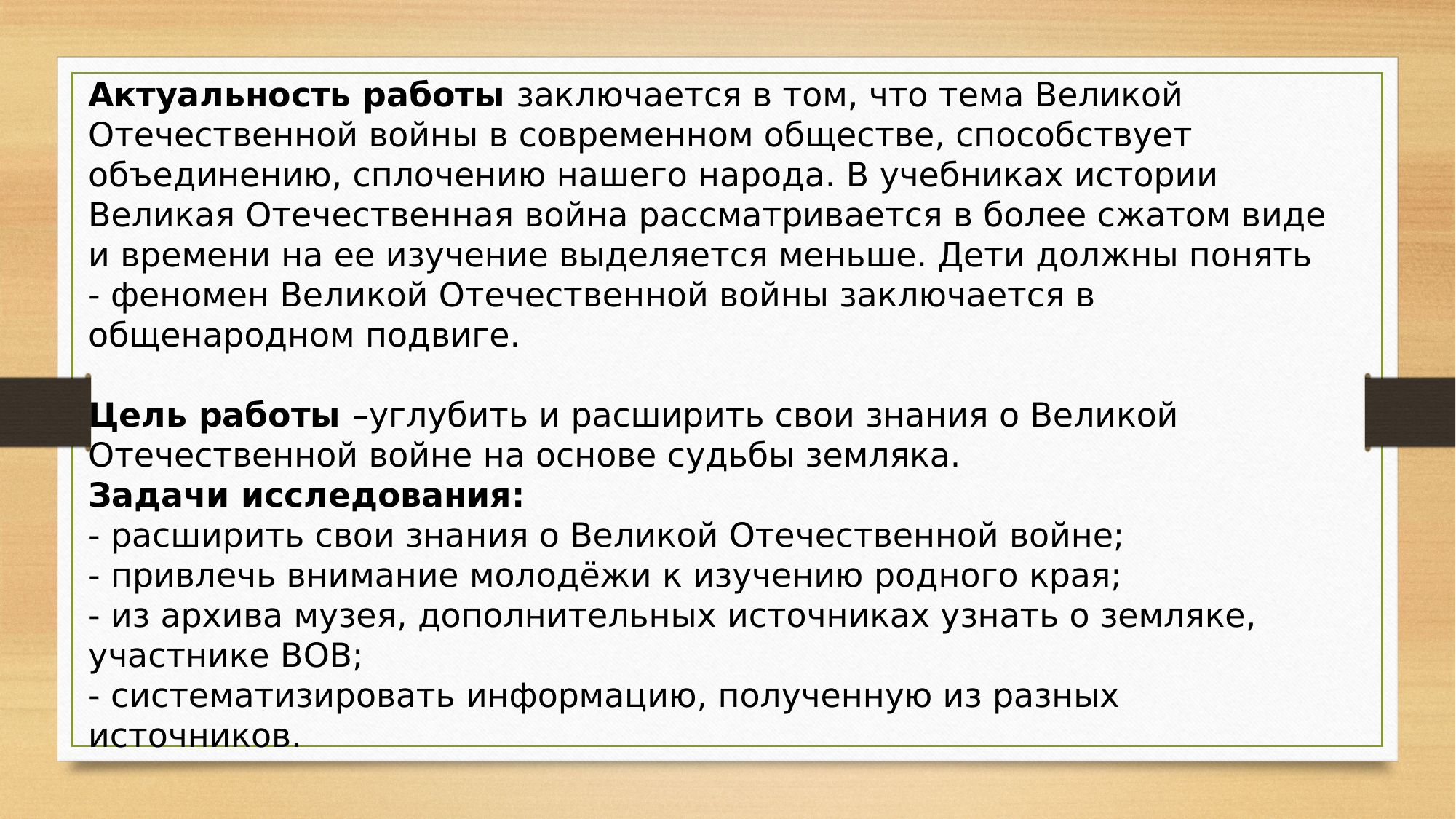

Актуальность работы заключается в том, что тема Великой Отечественной войны в современном обществе, способствует объединению, сплочению нашего народа. В учебниках истории Великая Отечественная война рассматривается в более сжатом виде и времени на ее изучение выделяется меньше. Дети должны понять - феномен Великой Отечественной войны заключается в общенародном подвиге.

Цель работы –углубить и расширить свои знания о Великой Отечественной войне на основе судьбы земляка.
Задачи исследования:
- расширить свои знания о Великой Отечественной войне;
- привлечь внимание молодёжи к изучению родного края;
- из архива музея, дополнительных источниках узнать о земляке, участнике ВОВ;
- систематизировать информацию, полученную из разных источников.